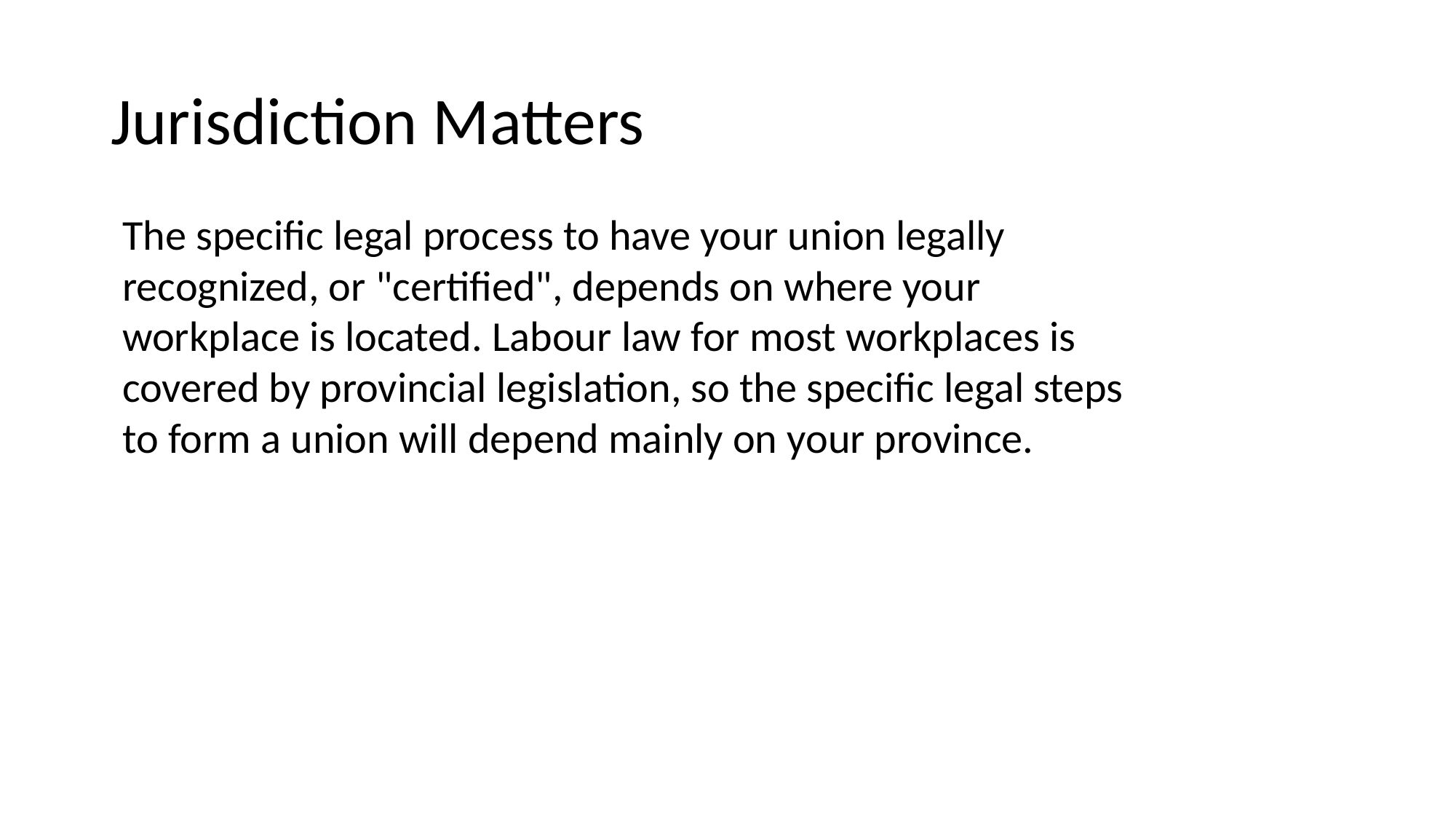

# Jurisdiction Matters
The specific legal process to have your union legally recognized, or "certified", depends on where your workplace is located. Labour law for most workplaces is covered by provincial legislation, so the specific legal steps to form a union will depend mainly on your province.